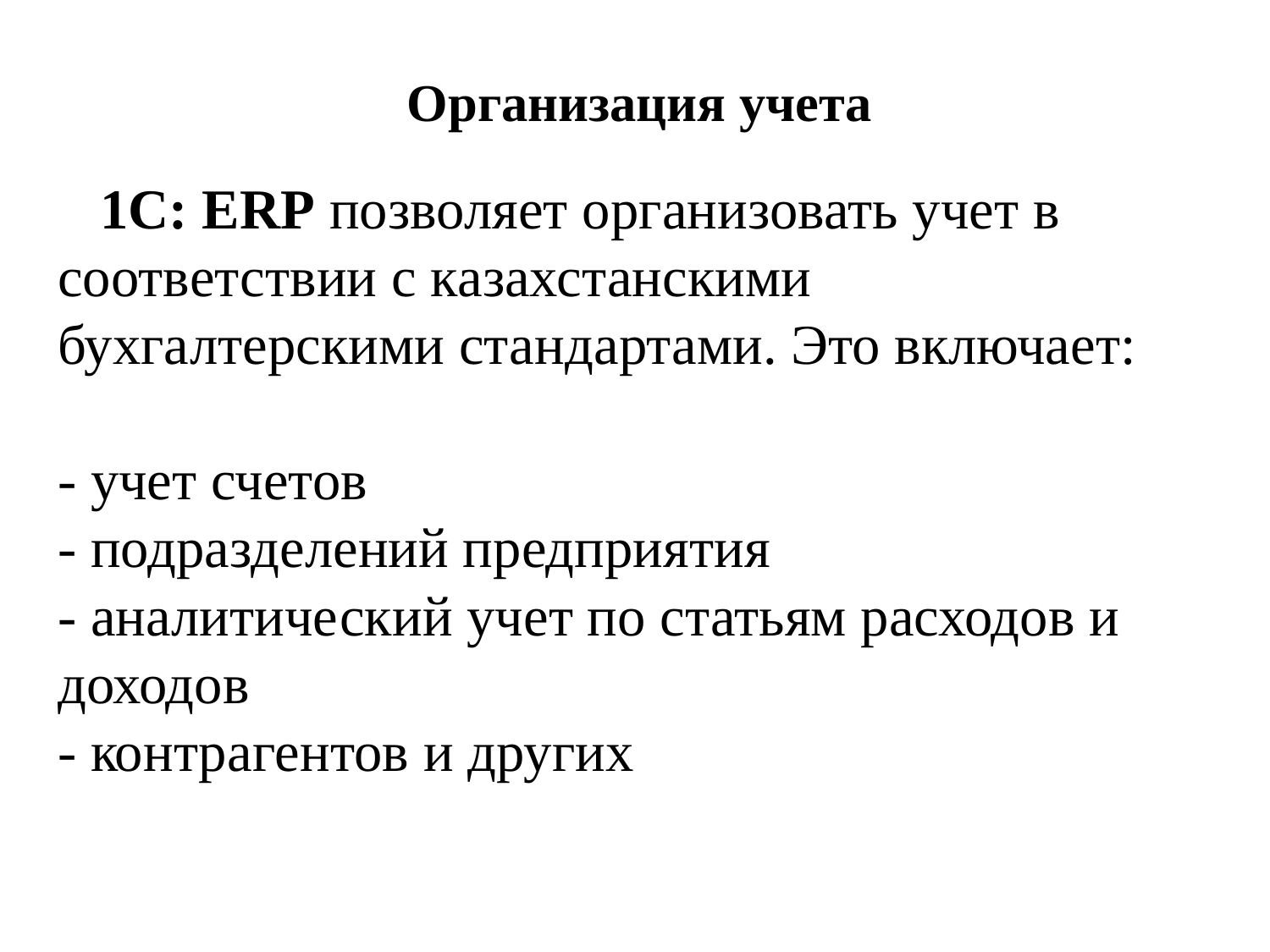

# Организация учета
   1С: ERP позволяет организовать учет в соответствии с казахстанскими бухгалтерскими стандартами. Это включает:

- учет счетов
- подразделений предприятия
- аналитический учет по статьям расходов и доходов
- контрагентов и других